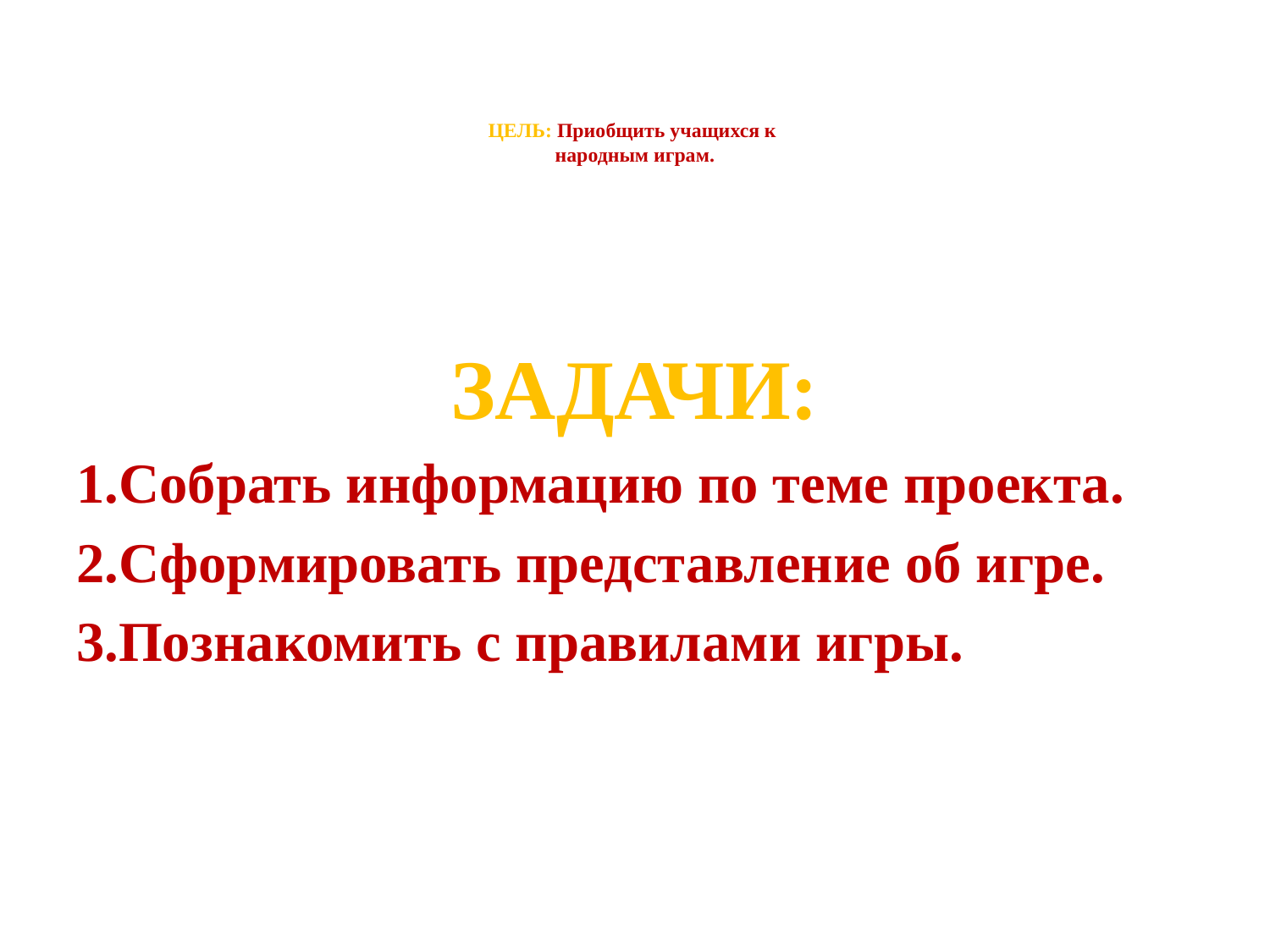

# ЦЕЛЬ: Приобщить учащихся к народным играм.
ЗАДАЧИ:
1.Собрать информацию по теме проекта.
2.Сформировать представление об игре.
3.Познакомить с правилами игры.